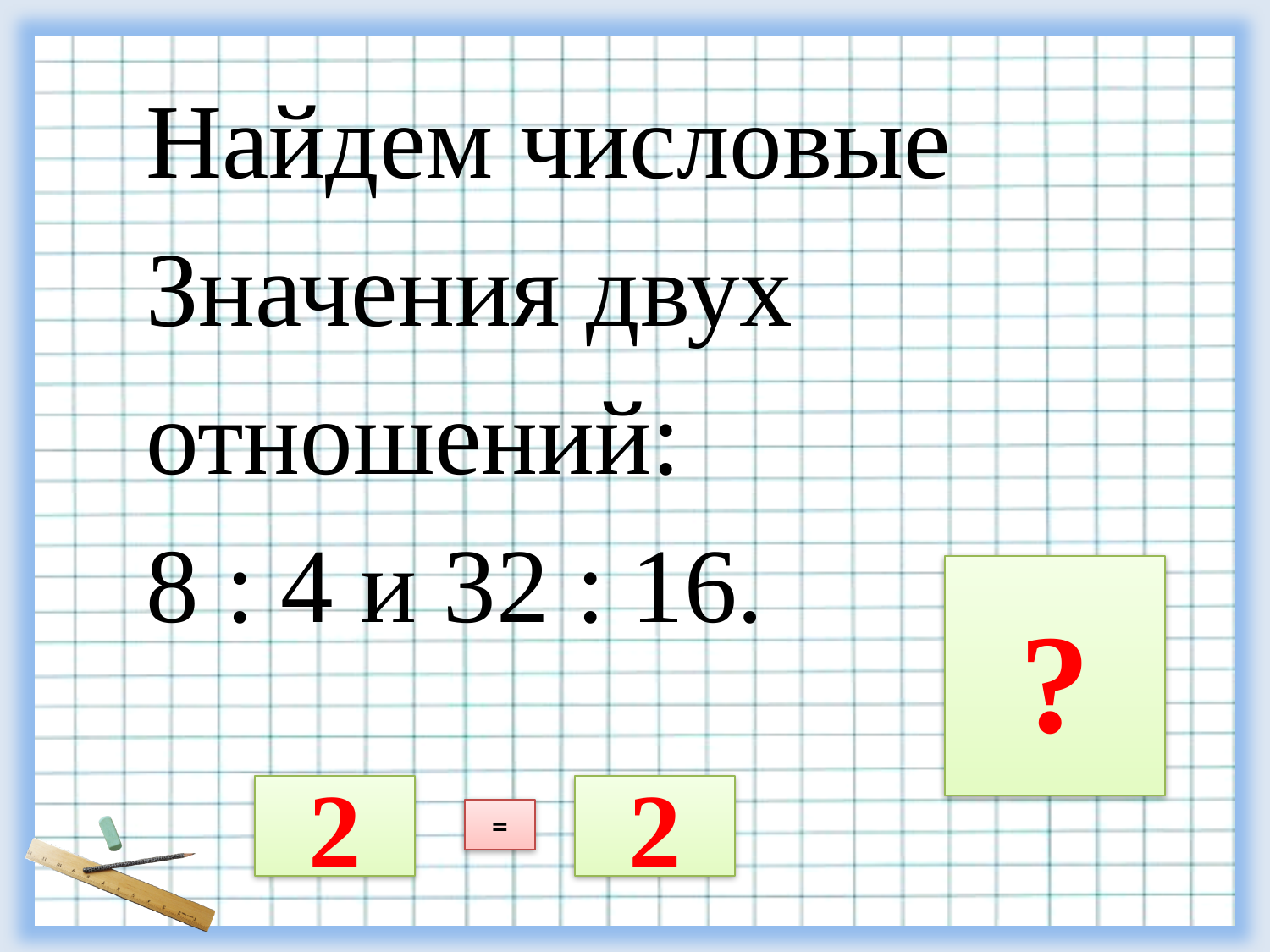

Найдем числовые
Значения двух
отношений:
8 : 4 и 32 : 16.
?
2
2
=